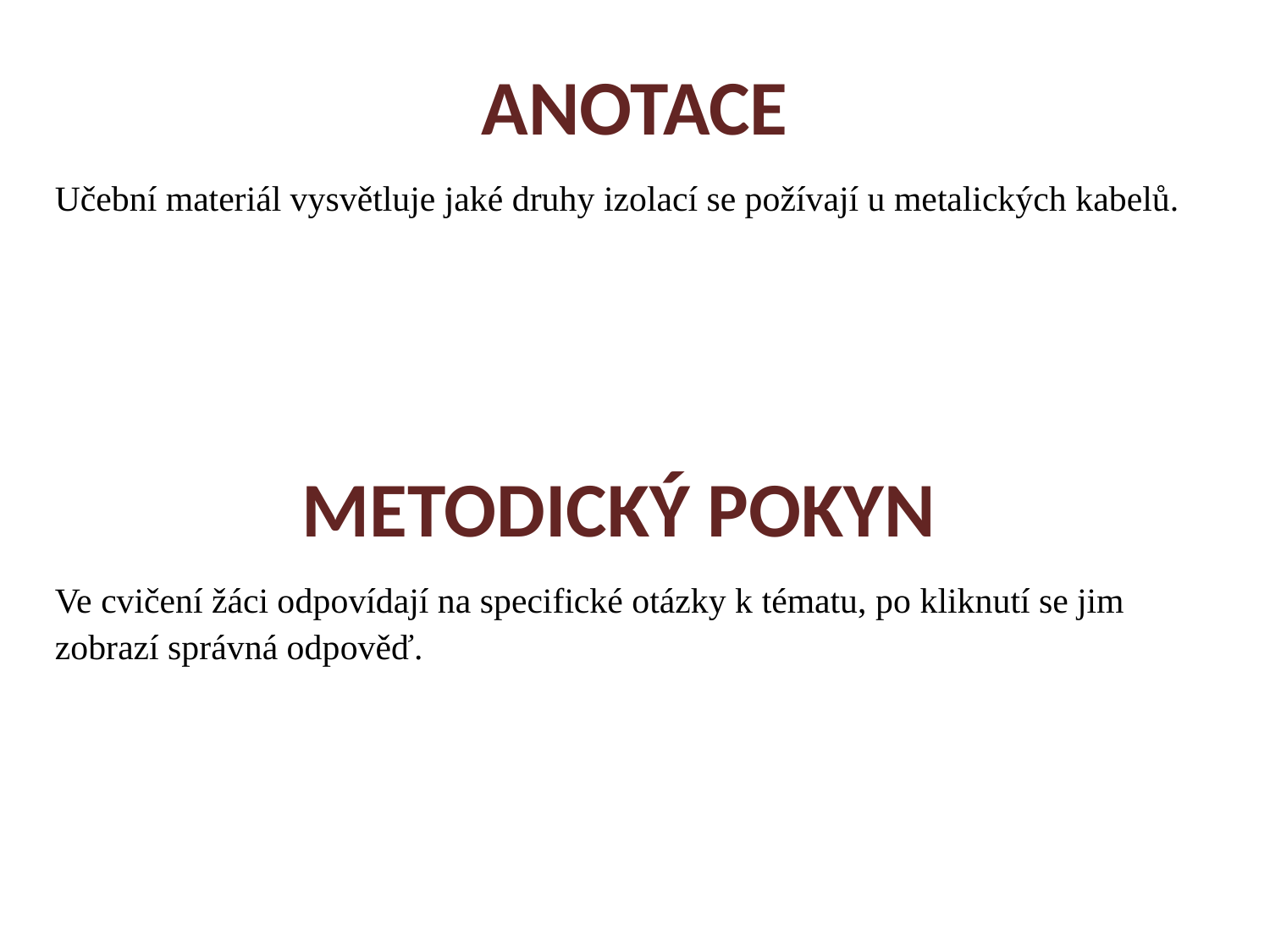

ANOTACE
Učební materiál vysvětluje jaké druhy izolací se požívají u metalických kabelů.
METODICKÝ POKYN
Ve cvičení žáci odpovídají na specifické otázky k tématu, po kliknutí se jim zobrazí správná odpověď.